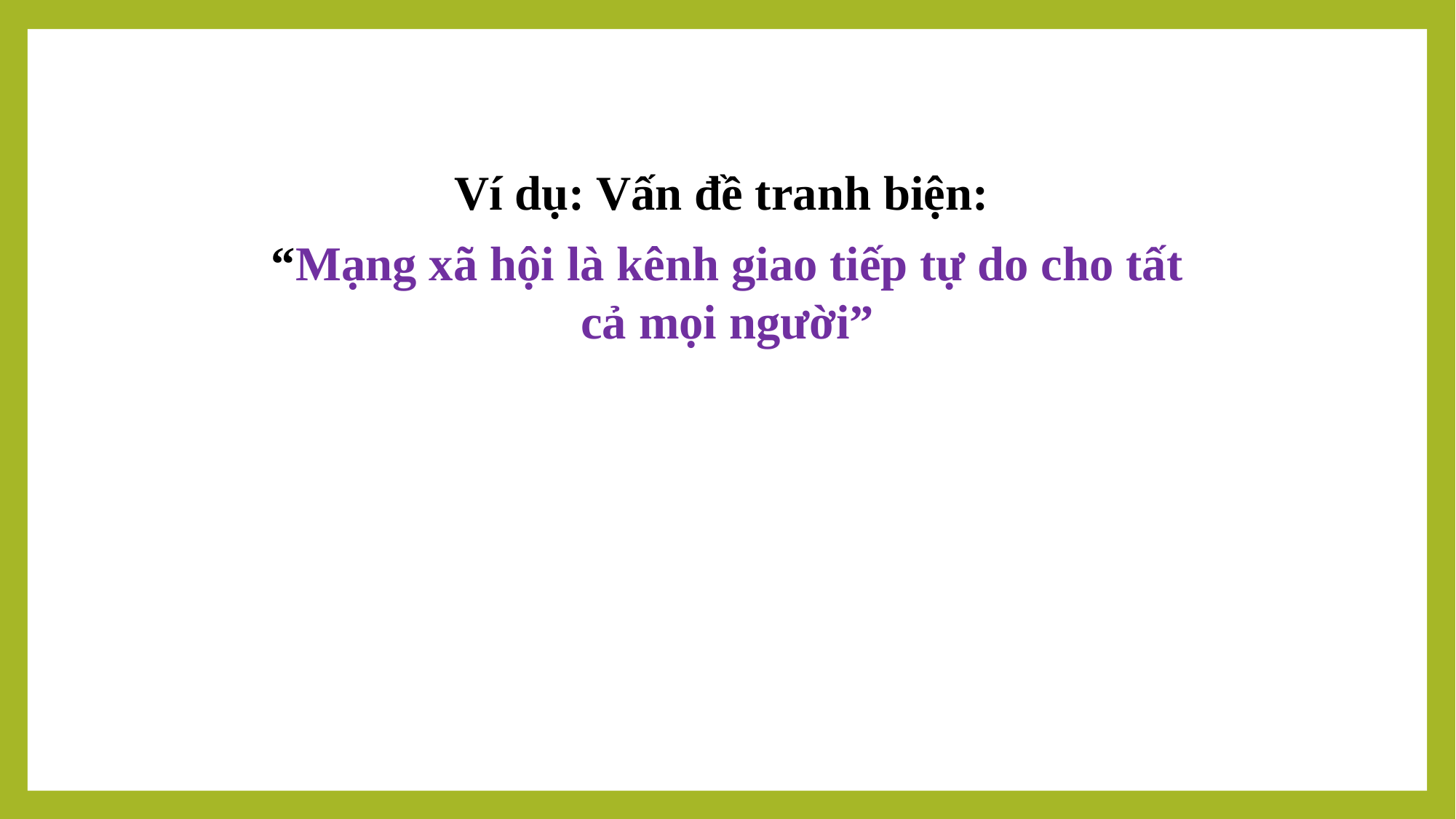

Ví dụ: Vấn đề tranh biện:
“Mạng xã hội là kênh giao tiếp tự do cho tất cả mọi người”